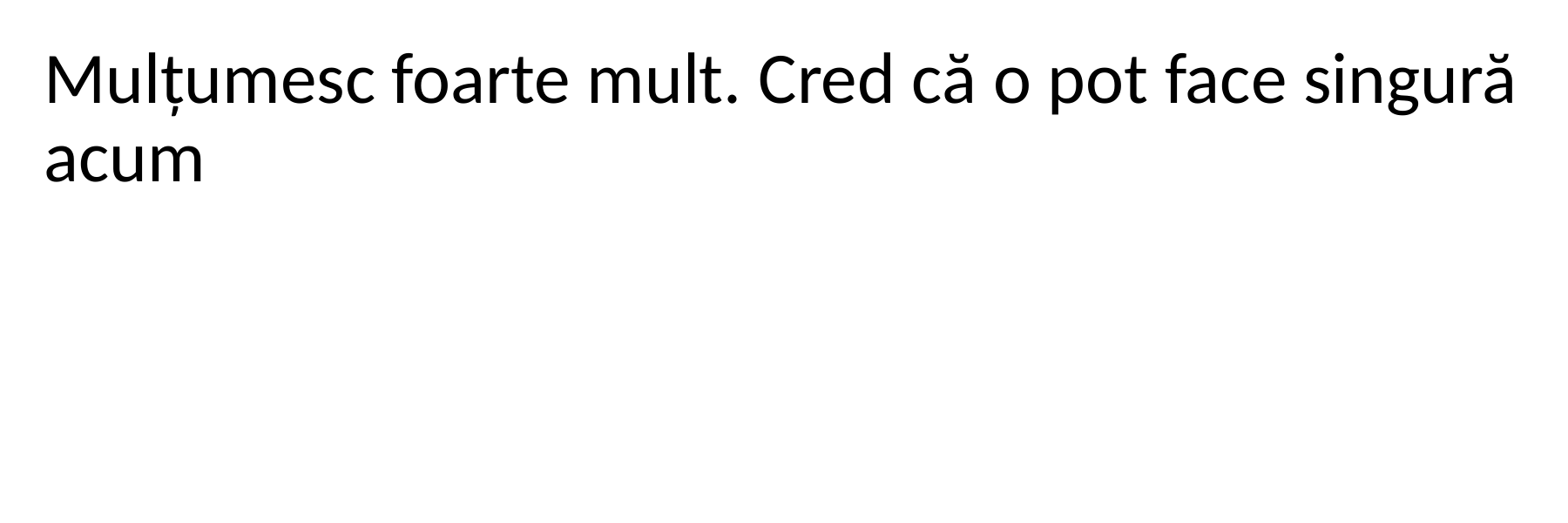

Mulțumesc foarte mult. Cred că o pot face singură acum